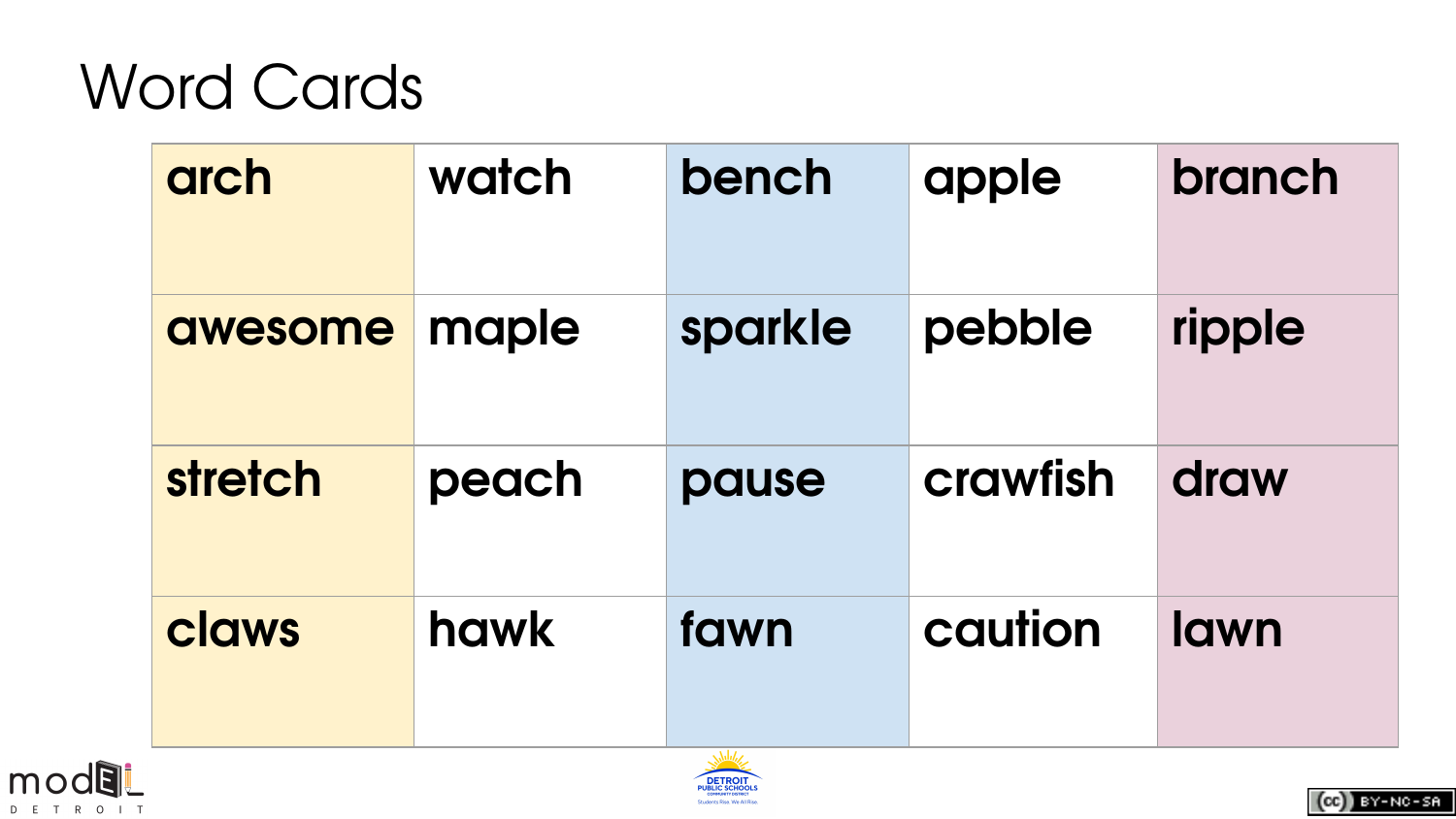

Word Cards
| arch | watch | bench | apple | branch |
| --- | --- | --- | --- | --- |
| awesome | maple | sparkle | pebble | ripple |
| stretch | peach | pause | crawfish | draw |
| claws | hawk | fawn | caution | lawn |